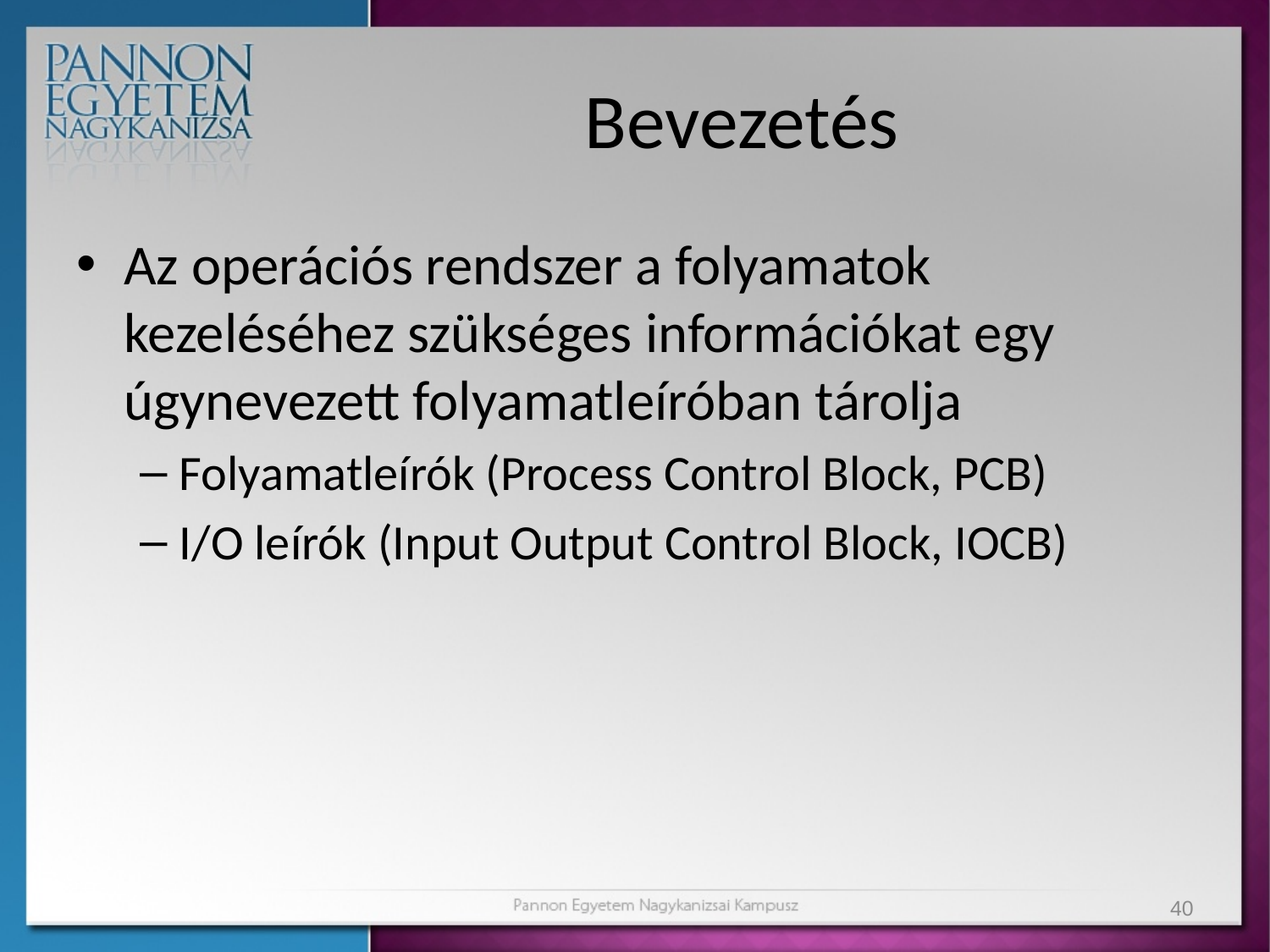

# Bevezetés
Az operációs rendszer a folyamatok kezeléséhez szükséges információkat egy úgynevezett folyamatleíróban tárolja
Folyamatleírók (Process Control Block, PCB)
I/O leírók (Input Output Control Block, IOCB)

40